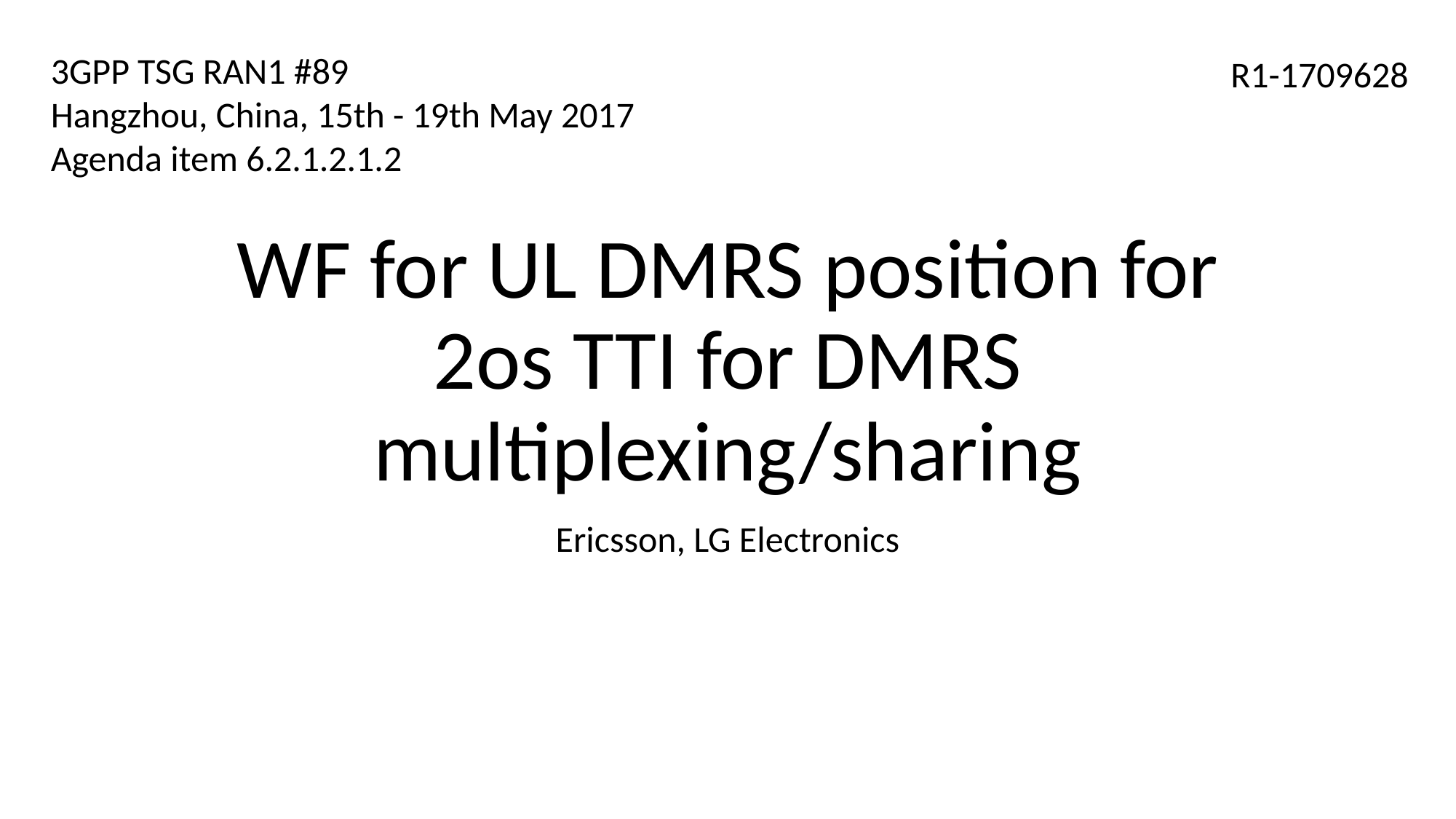

3GPP TSG RAN1 #89
Hangzhou, China, 15th - 19th May 2017
Agenda item 6.2.1.2.1.2
R1-1709628
# WF for UL DMRS position for 2os TTI for DMRS multiplexing/sharing
Ericsson, LG Electronics